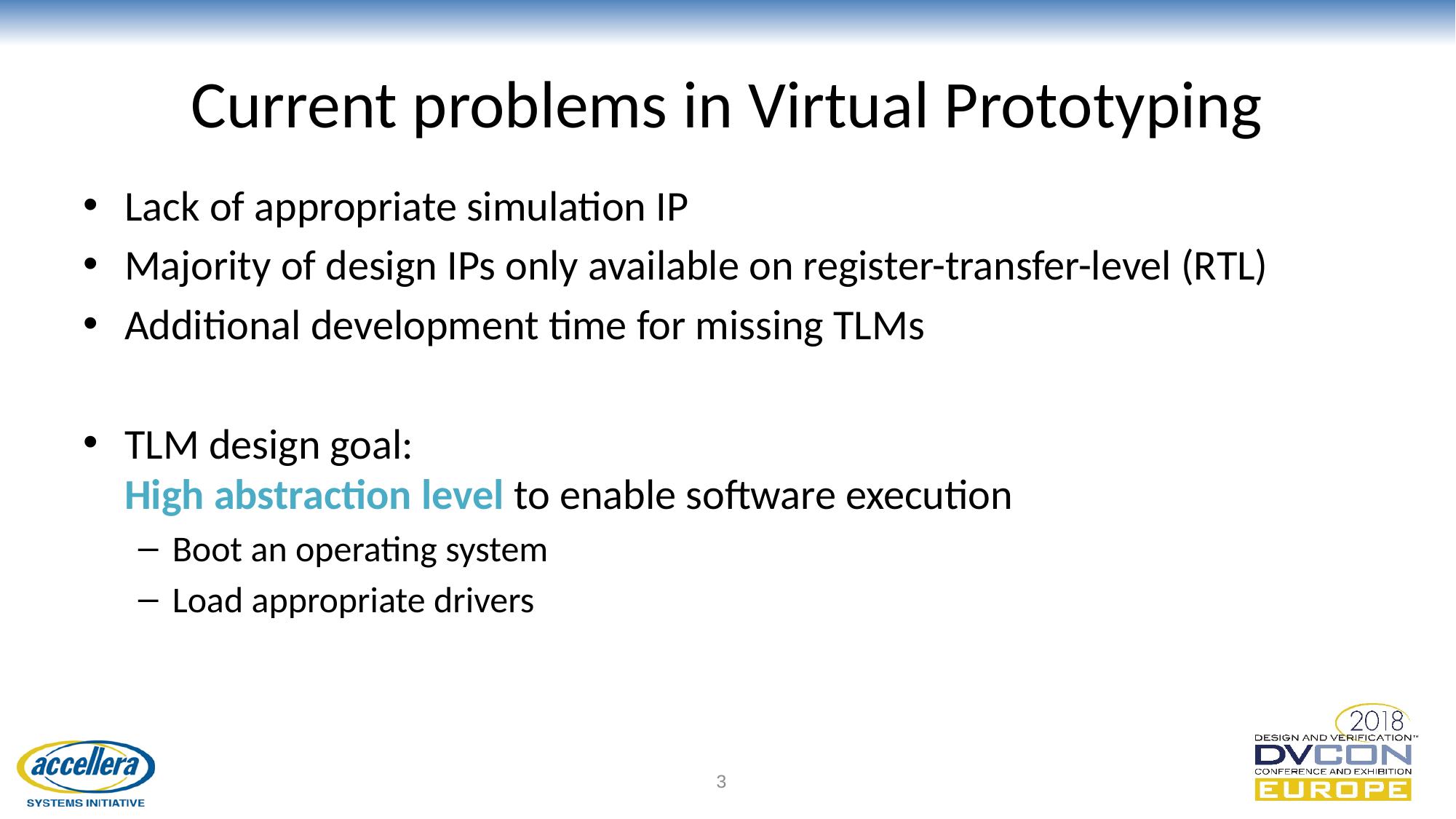

# Current problems in Virtual Prototyping
Lack of appropriate simulation IP
Majority of design IPs only available on register-transfer-level (RTL)
Additional development time for missing TLMs

TLM design goal:
High abstraction level to enable software execution
Boot an operating system
Load appropriate drivers
3